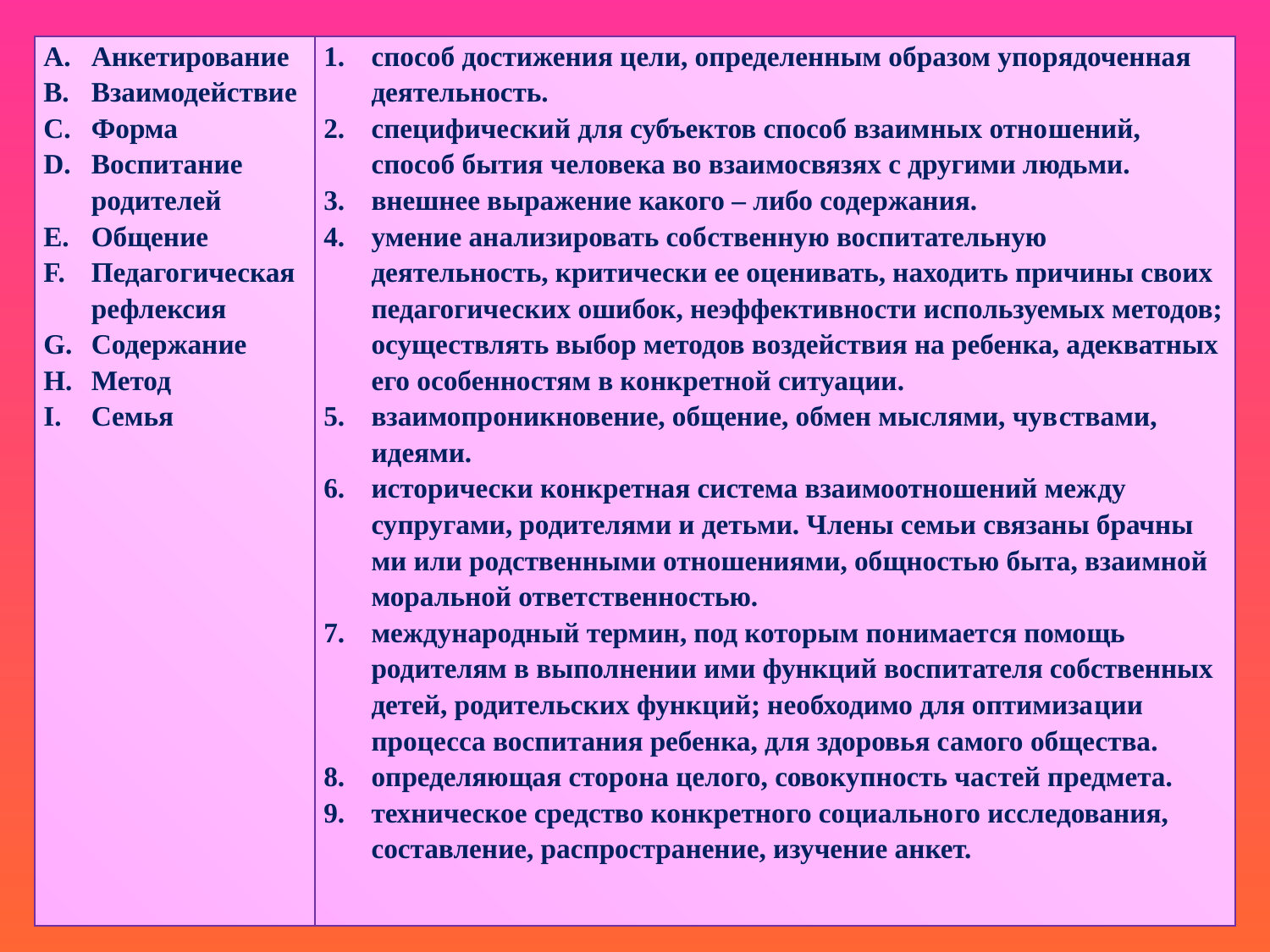

| Анкетирование Взаимодействие Форма Воспитание родителей Общение Педагогическая рефлексия Содержание Метод Семья | способ достижения цели, определенным образом упорядоченная деятельность. специфический для субъектов способ взаимных отно­шений, способ бытия человека во взаимосвязях с другими людьми. внешнее выражение какого – либо содержания. умение анализировать соб­ственную воспитательную деятельность, критически ее оценивать, находить причины своих педагогических ошибок, неэффективности используемых методов; осуществлять выбор методов воздействия на ребенка, адекватных его особенностям в конкретной ситуации. взаимопроникновение, общение, обмен мыслями, чув­ствами, идеями. исторически конкретная система взаимоотношений меж­ду супругами, родителями и детьми. Члены семьи связаны брачны­ми или родственными отношениями, общностью быта, взаимной моральной ответственностью. международный термин, под которым по­нимается помощь родителям в выполнении ими функций воспитателя собственных детей, родительских функций; необходимо для оптимиза­ции процесса воспитания ребенка, для здоровья самого общества. определяющая сторона целого, совокупность час­тей предмета. техническое средство конкретного социально­го исследования, составление, распространение, изучение анкет. |
| --- | --- |